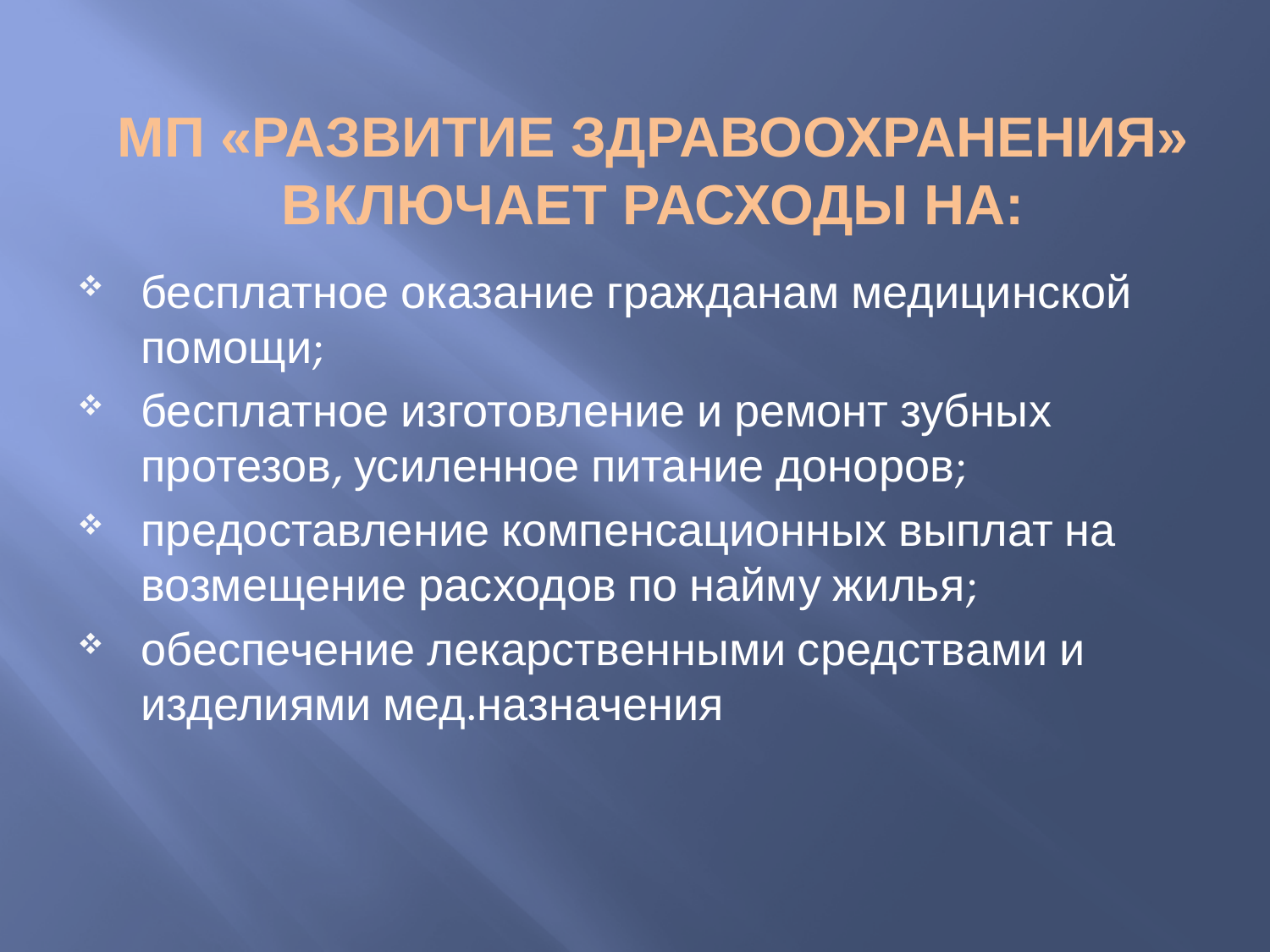

# Мп «Развитие здравоохранения» ВКЛЮЧАЕТ РАСХОДЫ на:
бесплатное оказание гражданам медицинской помощи;
бесплатное изготовление и ремонт зубных протезов, усиленное питание доноров;
предоставление компенсационных выплат на возмещение расходов по найму жилья;
обеспечение лекарственными средствами и изделиями мед.назначения